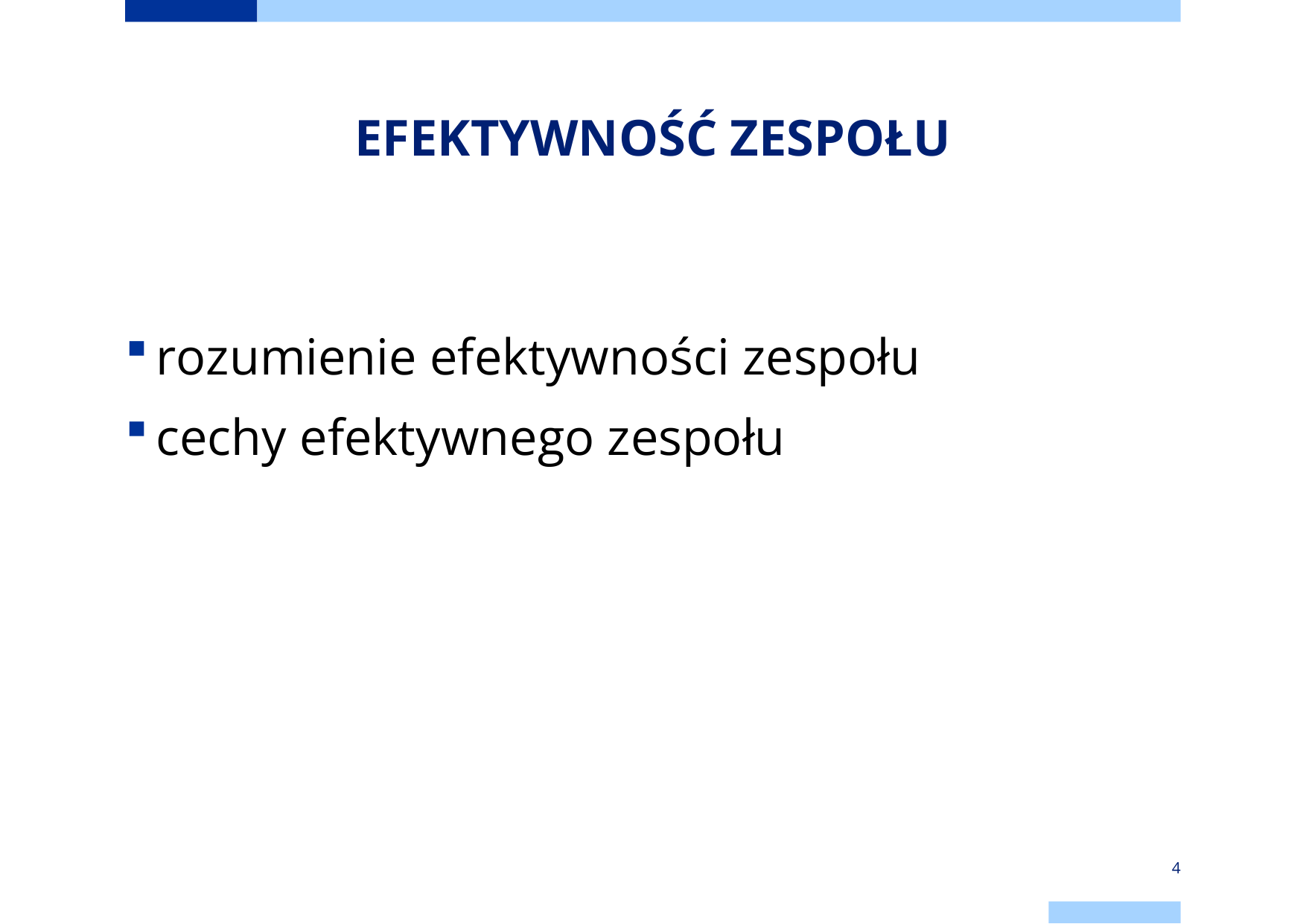

# EFEKTYWNOŚĆ ZESPOŁU

rozumienie efektywności zespołu
cechy efektywnego zespołu
4